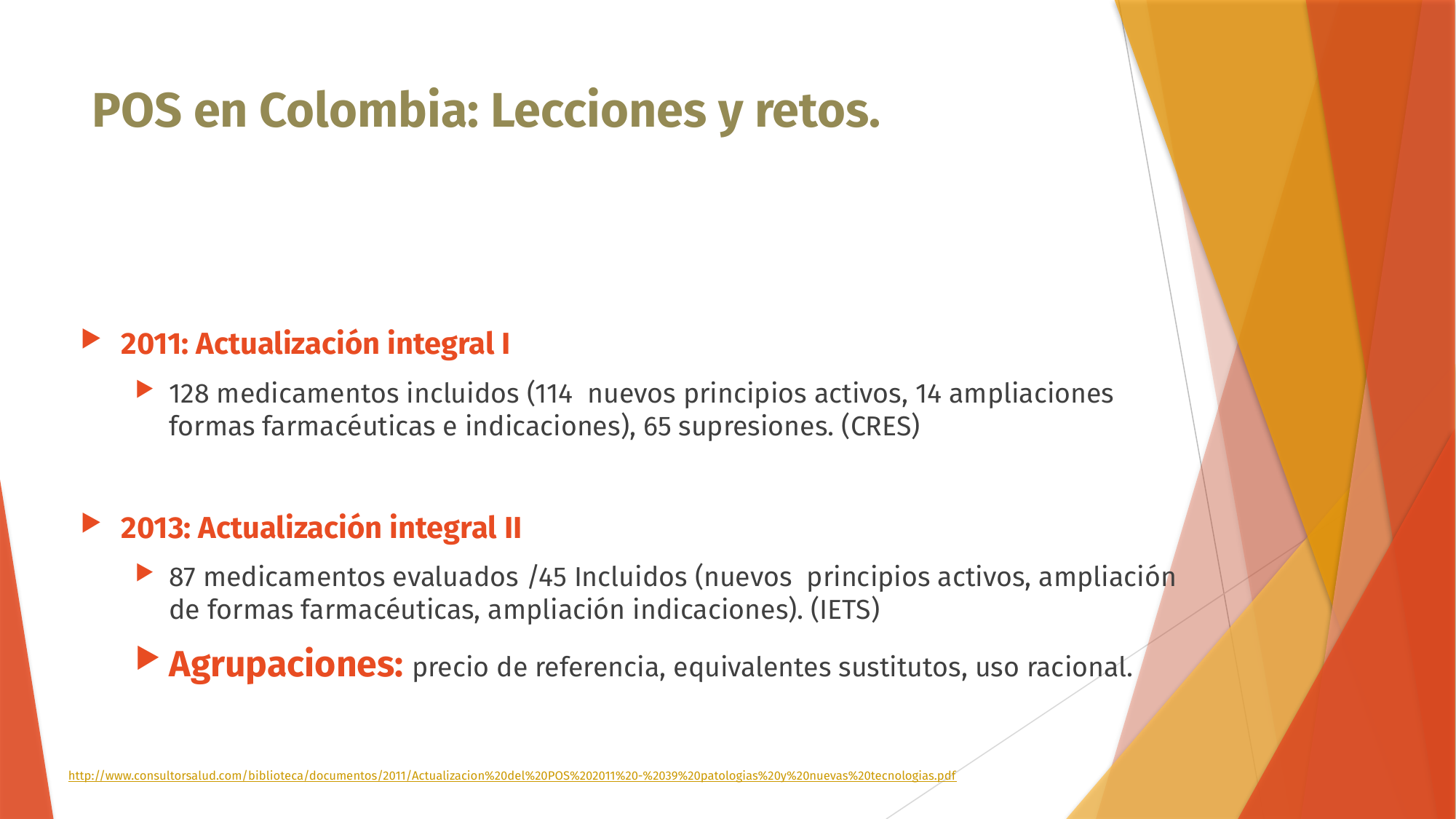

# POS en Colombia: Lecciones y retos.
2011: Actualización integral I
128 medicamentos incluidos (114  nuevos principios activos, 14 ampliaciones formas farmacéuticas e indicaciones), 65 supresiones. (CRES)

2013: Actualización integral II
87 medicamentos evaluados /45 Incluidos (nuevos  principios activos, ampliación de formas farmacéuticas, ampliación indicaciones). (IETS)
Agrupaciones: precio de referencia, equivalentes sustitutos, uso racional.
http://www.consultorsalud.com/biblioteca/documentos/2011/Actualizacion%20del%20POS%202011%20-%2039%20patologias%20y%20nuevas%20tecnologias.pdf